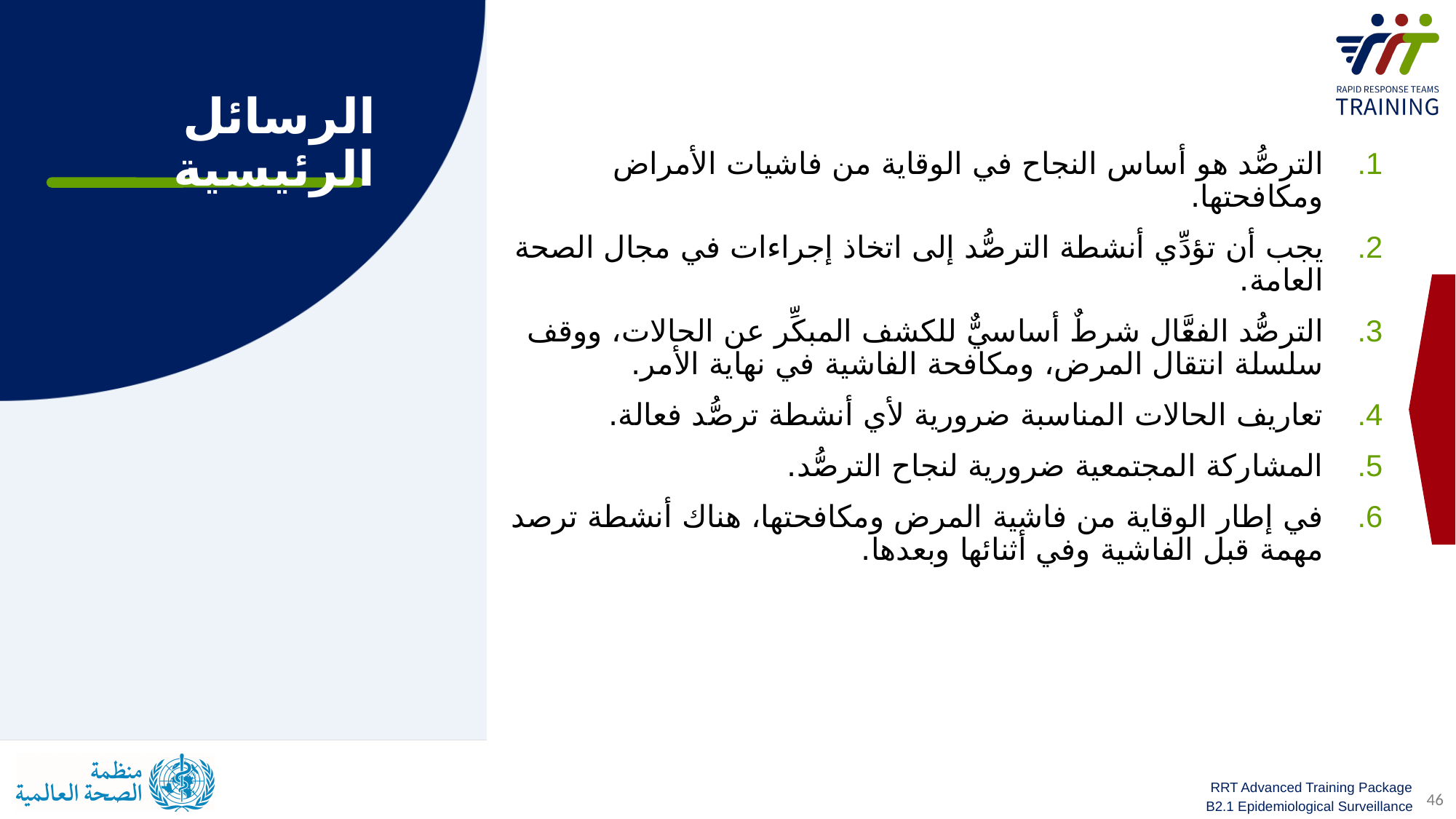

# الرسائل الرئيسية
الترصُّد هو أساس النجاح في الوقاية من فاشيات الأمراض ومكافحتها.
يجب أن تؤدِّي أنشطة الترصُّد إلى اتخاذ إجراءات في مجال الصحة العامة.
الترصُّد الفعَّال شرطٌ أساسيٌّ للكشف المبكِّر عن الحالات، ووقف سلسلة انتقال المرض، ومكافحة الفاشية في نهاية الأمر.
تعاريف الحالات المناسبة ضرورية لأي أنشطة ترصُّد فعالة.
المشاركة المجتمعية ضرورية لنجاح الترصُّد.
في إطار الوقاية من فاشية المرض ومكافحتها، هناك أنشطة ترصد مهمة قبل الفاشية وفي أثنائها وبعدها.